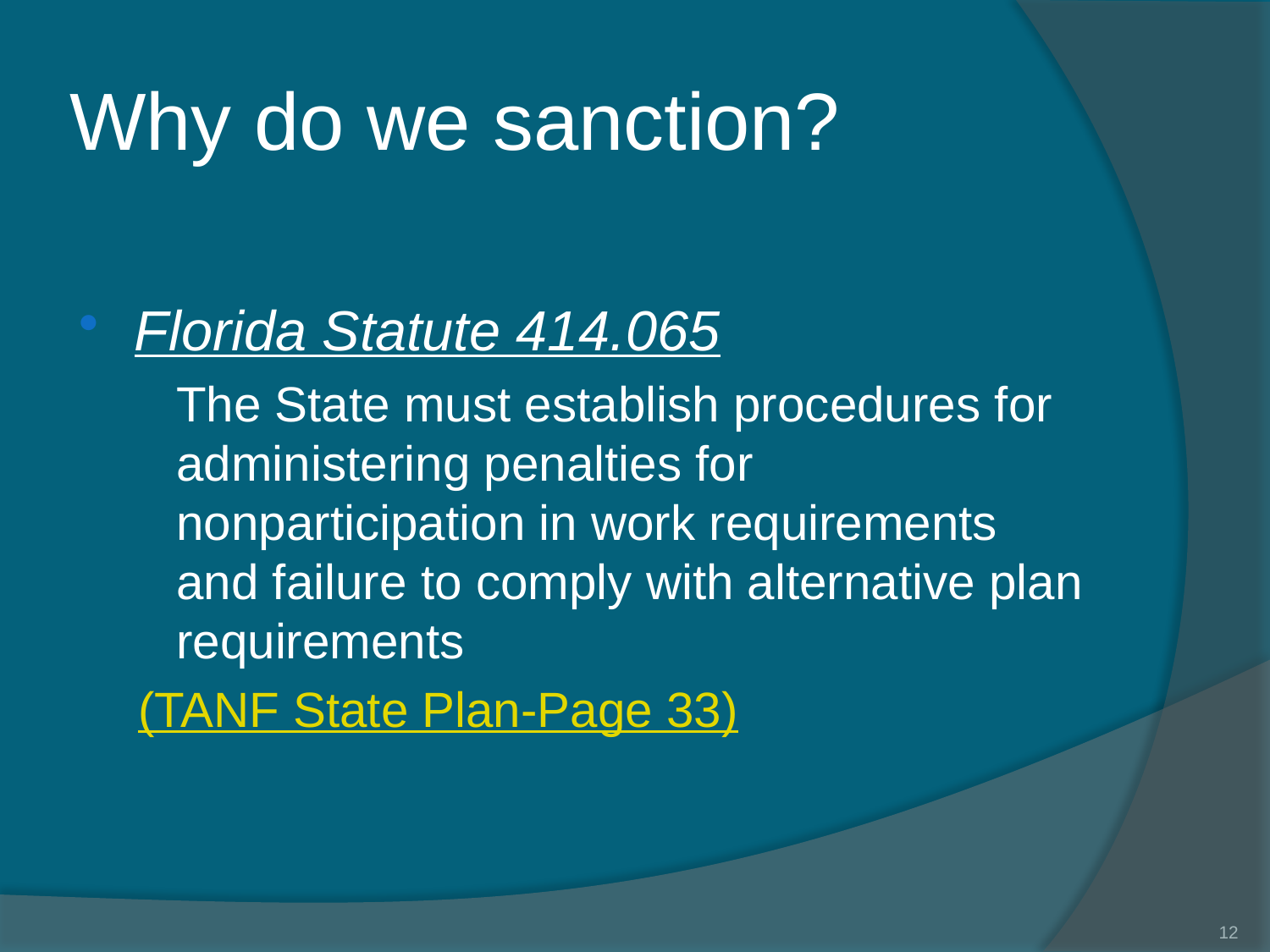

# Why do we sanction?

Florida Statute 414.065
	The State must establish procedures for administering penalties for nonparticipation in work requirements and failure to comply with alternative plan requirements
(TANF State Plan-Page 33)
12